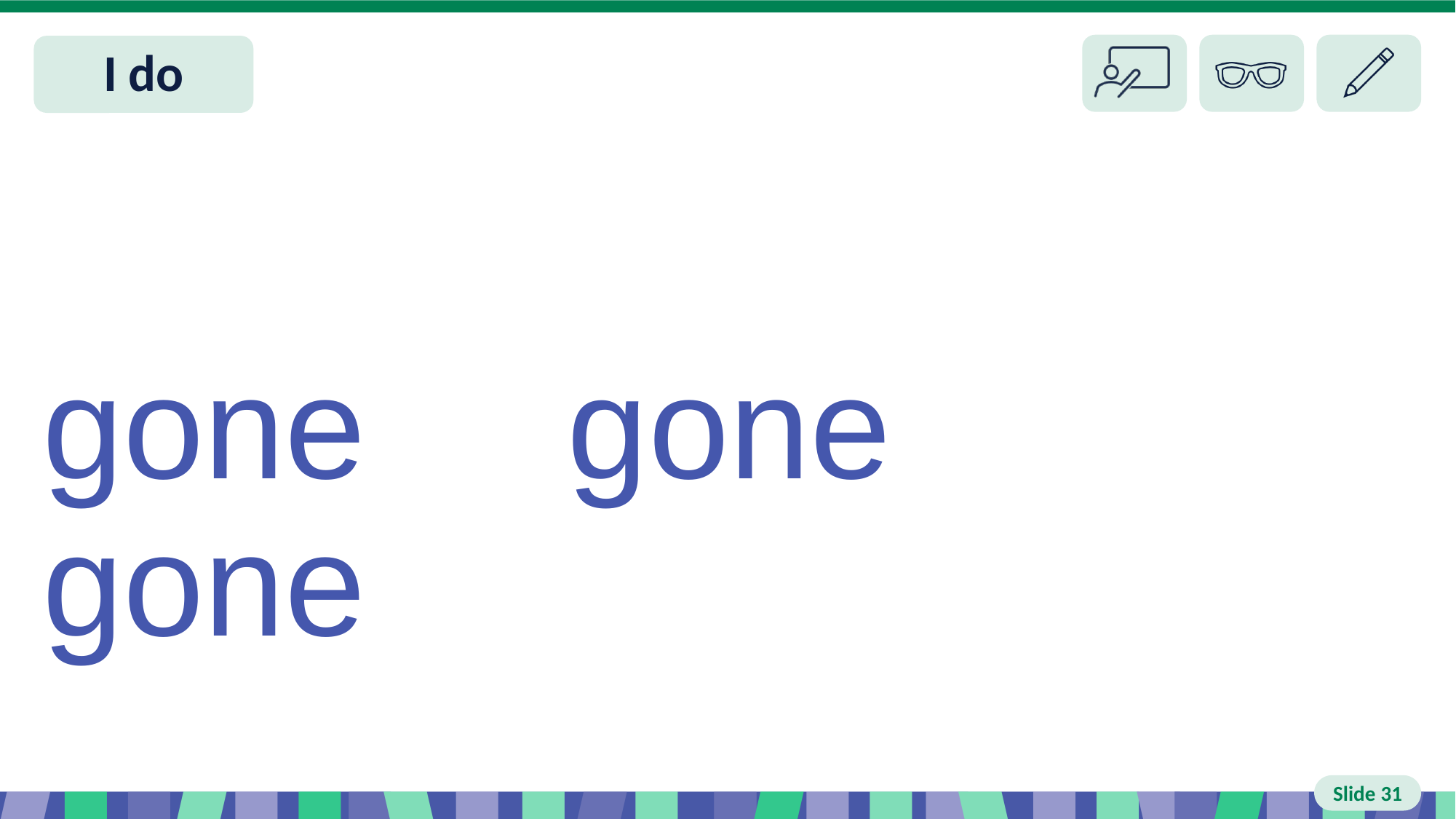

# Slide 31 I do
gone     gone     gone